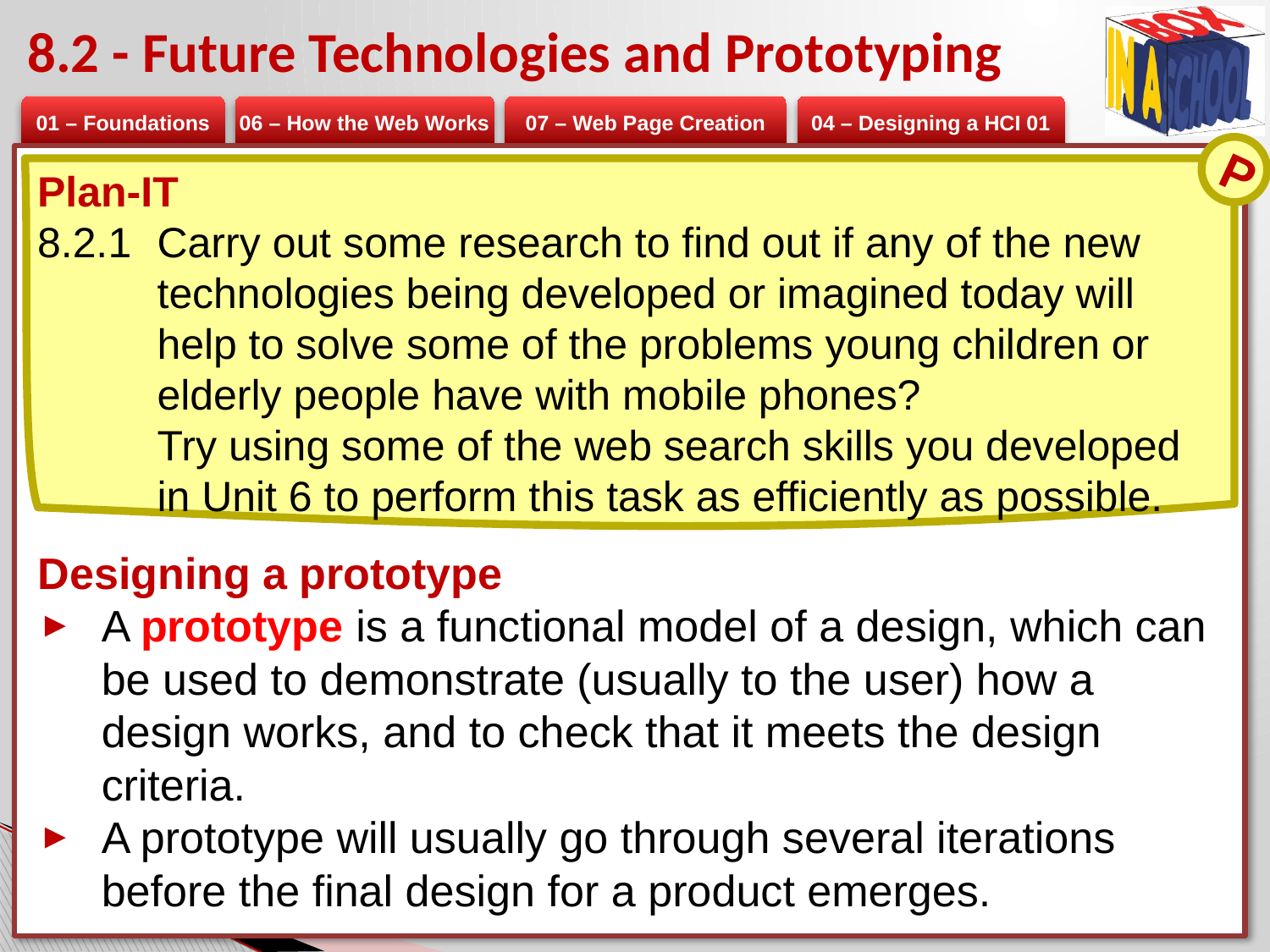

# 8.2 - Future Technologies and Prototyping
P
Plan-IT
8.2.1 	Carry out some research to find out if any of the new technologies being developed or imagined today will help to solve some of the problems young children or elderly people have with mobile phones?
	Try using some of the web search skills you developed in Unit 6 to perform this task as efficiently as possible.
Designing a prototype
A prototype is a functional model of a design, which can be used to demonstrate (usually to the user) how a design works, and to check that it meets the design criteria.
A prototype will usually go through several iterations before the final design for a product emerges.